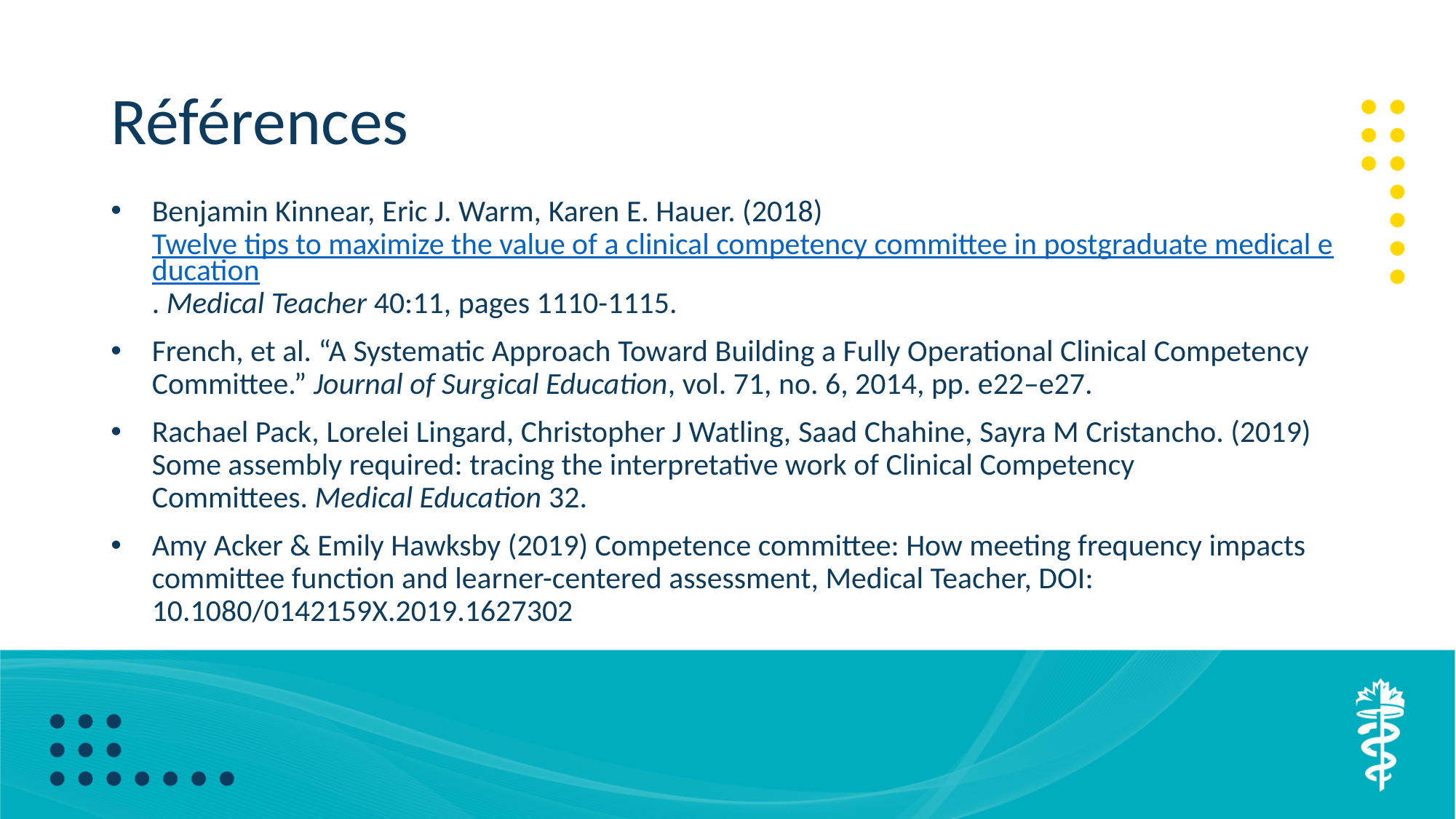

# Références
Benjamin Kinnear, Eric J. Warm, Karen E. Hauer. (2018) Twelve tips to maximize the value of a clinical competency committee in postgraduate medical education. Medical Teacher 40:11, pages 1110-1115.
French, et al. “A Systematic Approach Toward Building a Fully Operational Clinical Competency Committee.” Journal of Surgical Education, vol. 71, no. 6, 2014, pp. e22–e27.
Rachael Pack, Lorelei Lingard, Christopher J Watling, Saad Chahine, Sayra M Cristancho. (2019) Some assembly required: tracing the interpretative work of Clinical Competency Committees. Medical Education 32.
Amy Acker & Emily Hawksby (2019) Competence committee: How meeting frequency impacts committee function and learner-centered assessment, Medical Teacher, DOI: 10.1080/0142159X.2019.1627302